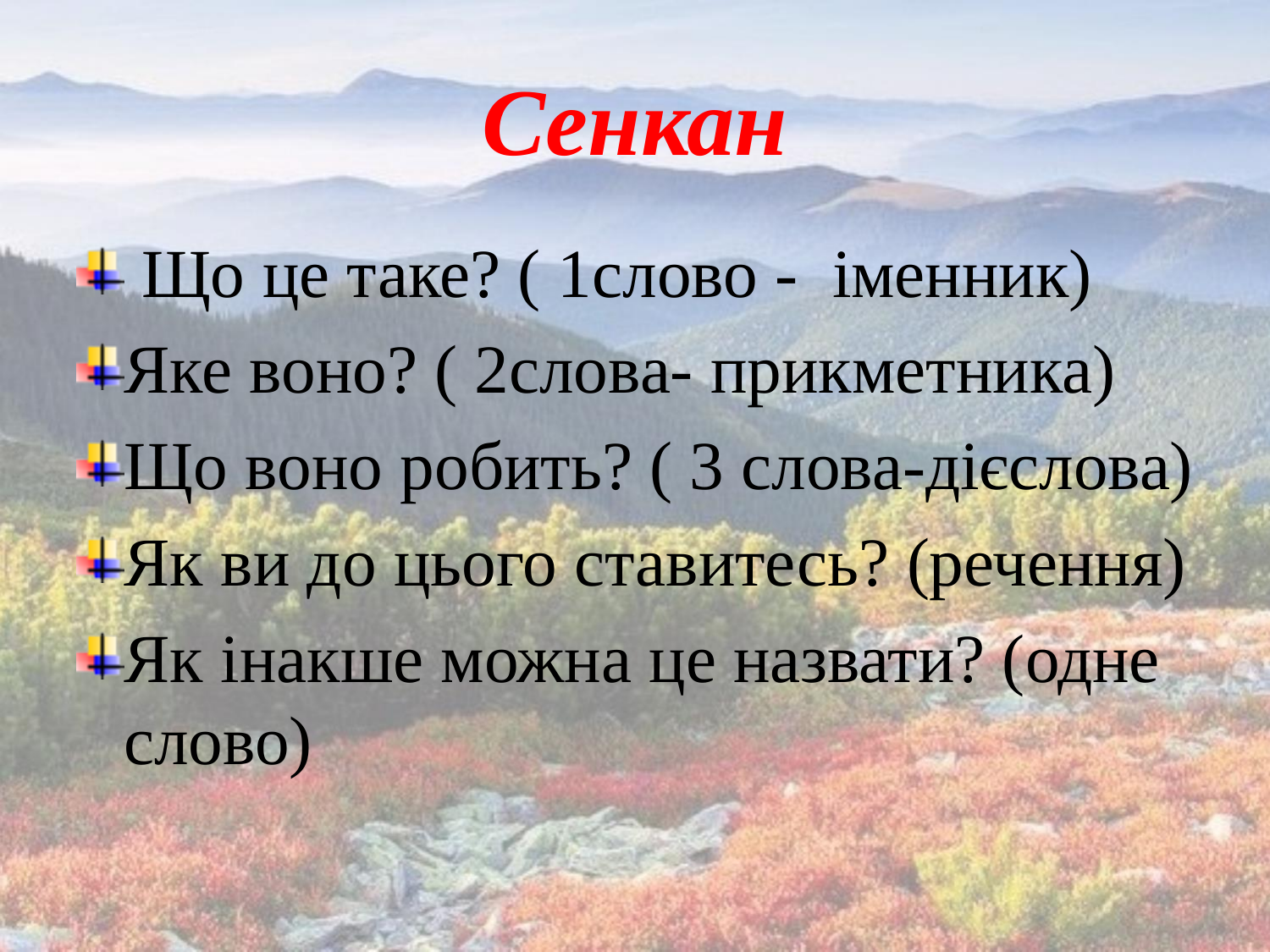

# Сенкан
 Що це таке? ( 1слово -  іменник)
Яке воно? ( 2слова- прикметника)
Що воно робить? ( 3 слова-дієслова)
Як ви до цього ставитесь? (речення)
Як інакше можна це назвати? (одне слово)